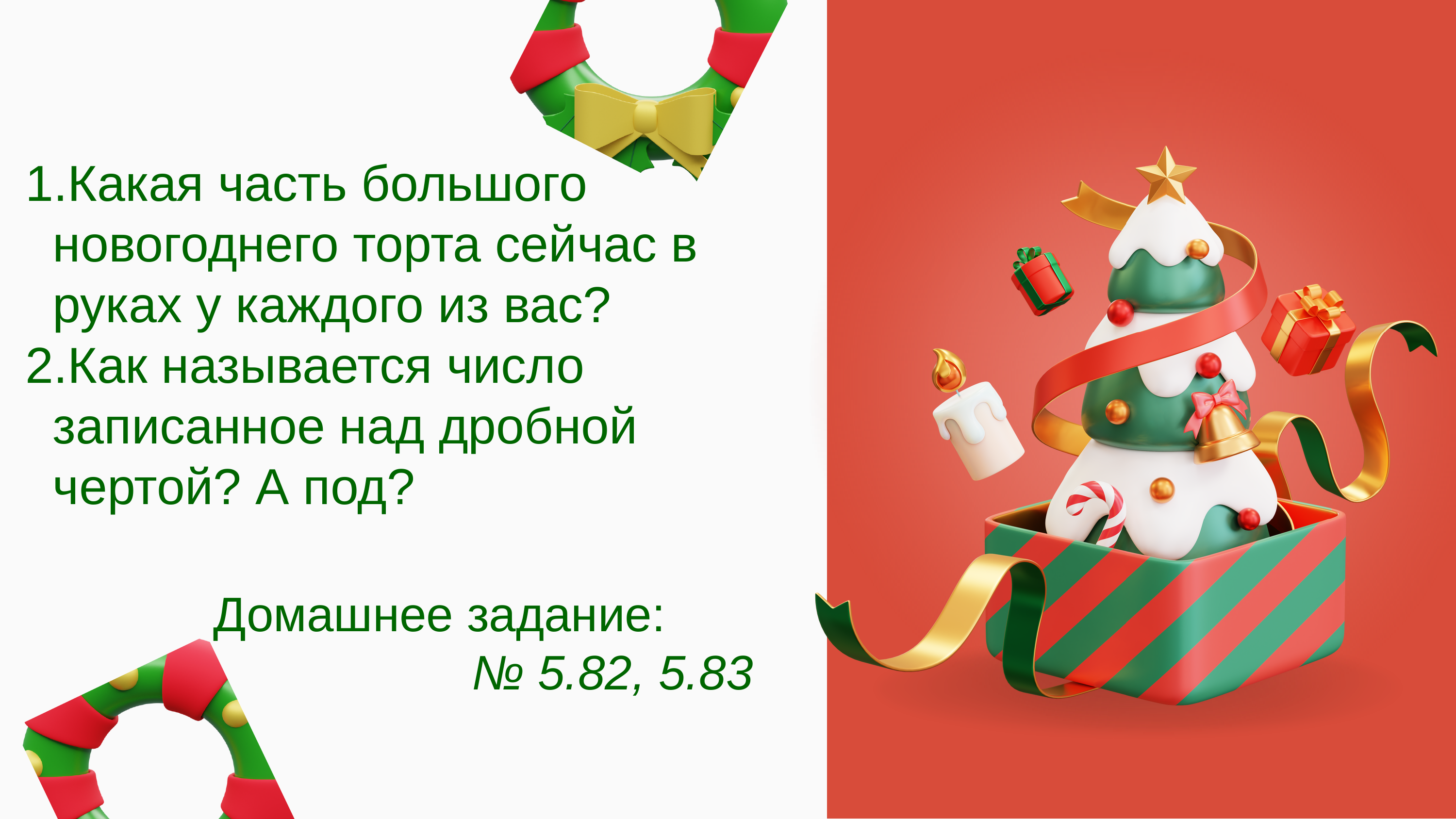

Какая часть большого новогоднего торта сейчас в руках у каждого из вас?
Как называется число записанное над дробной чертой? А под?
Домашнее задание:
№ 5.82, 5.83